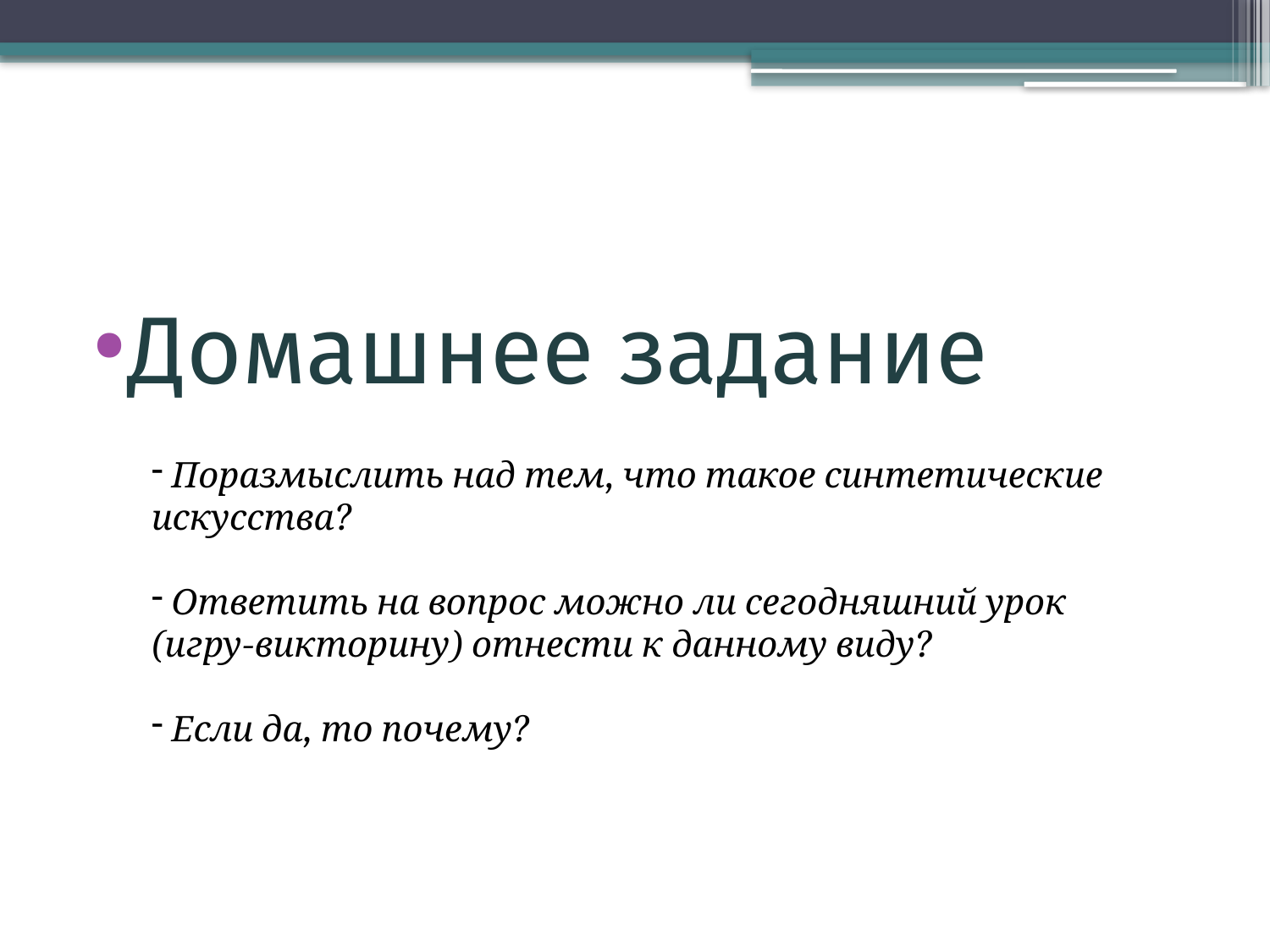

Домашнее задание
 Поразмыслить над тем, что такое синтетические искусства?

 Ответить на вопрос можно ли сегодняшний урок (игру-викторину) отнести к данному виду?

 Если да, то почему?